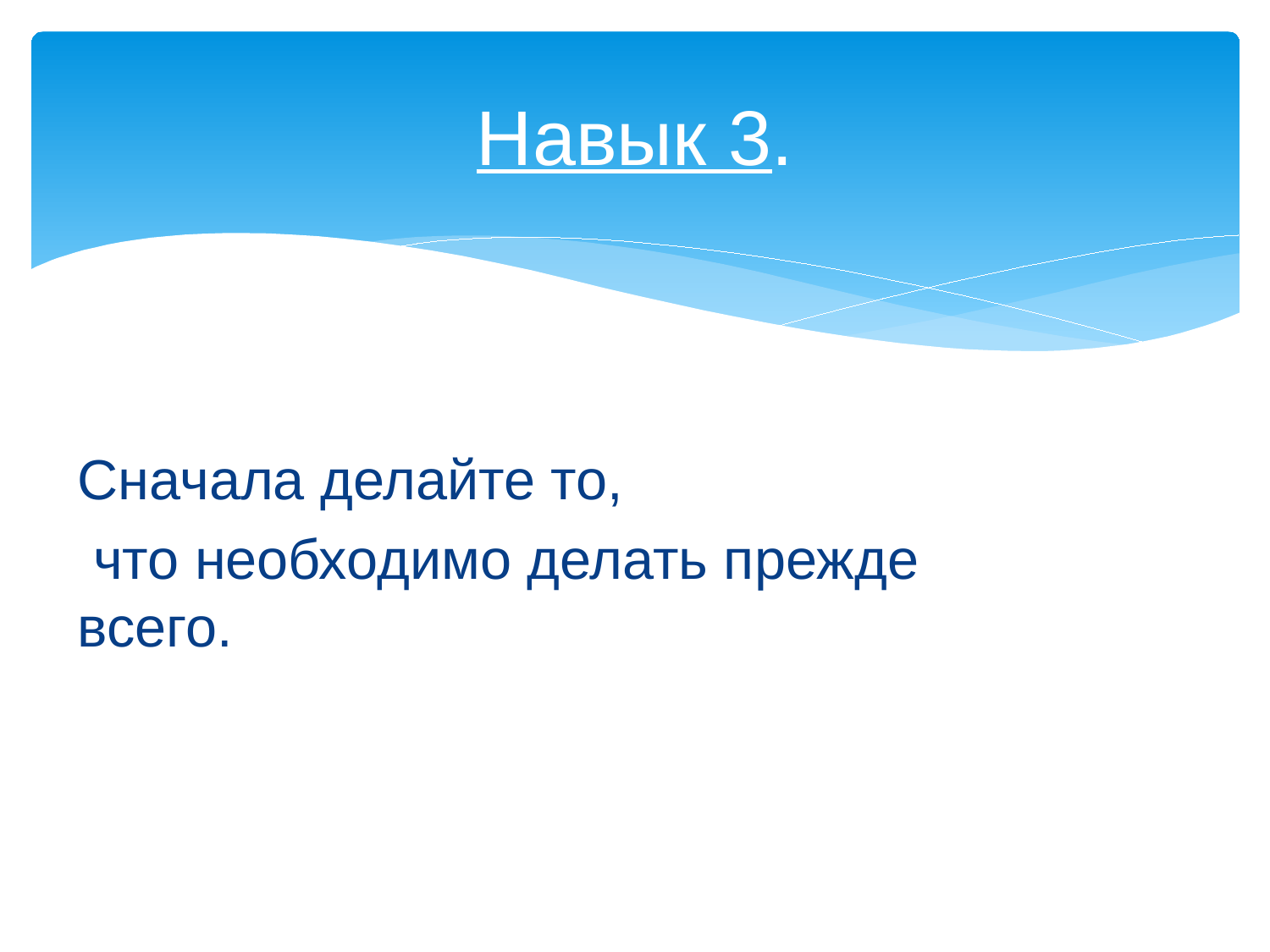

# Навык 3.

Сначала делайте то,
 что необходимо делать прежде всего.